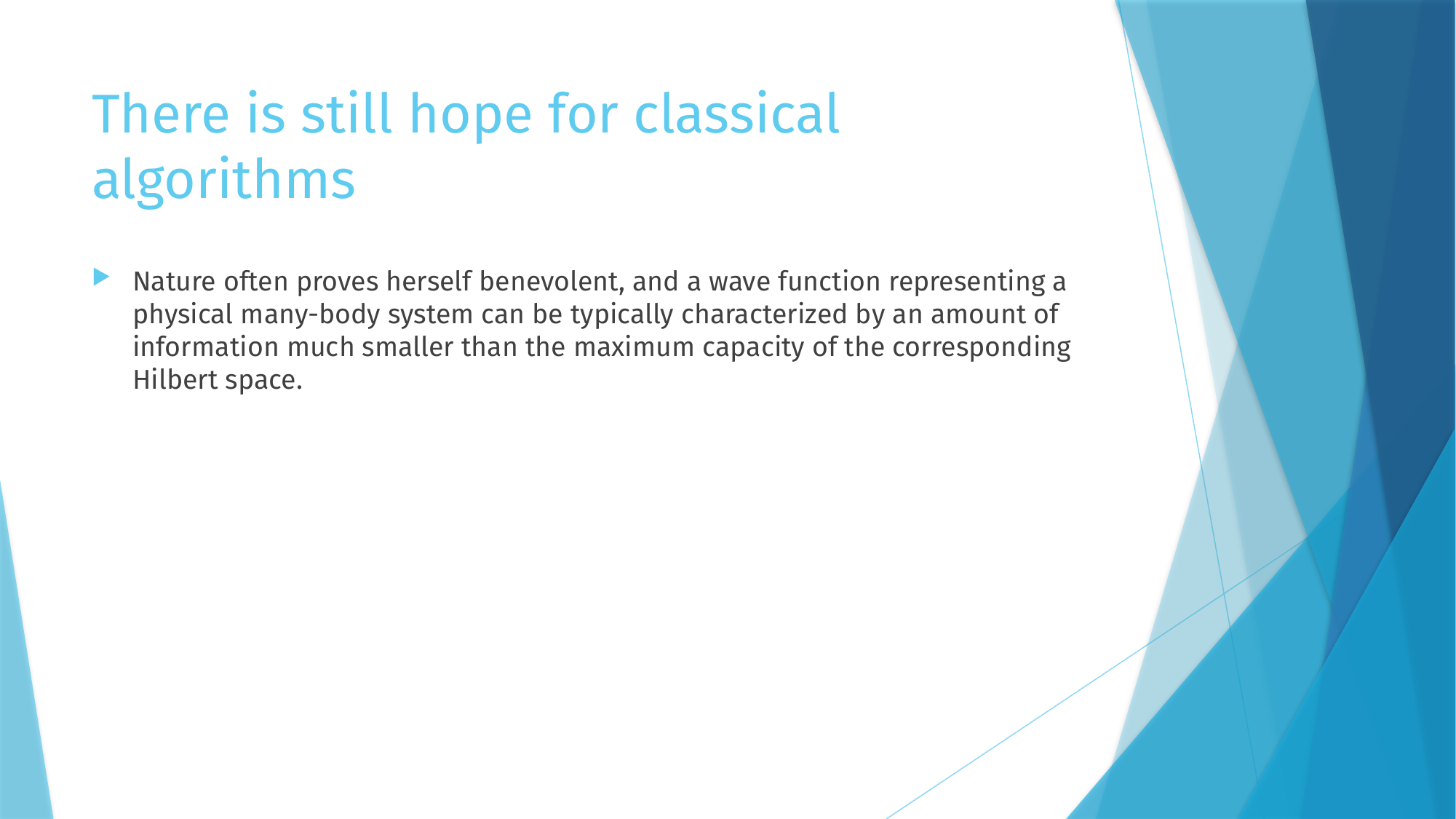

# There is still hope for classical algorithms
Nature often proves herself benevolent, and a wave function representing a physical many-body system can be typically characterized by an amount of information much smaller than the maximum capacity of the corresponding Hilbert space.